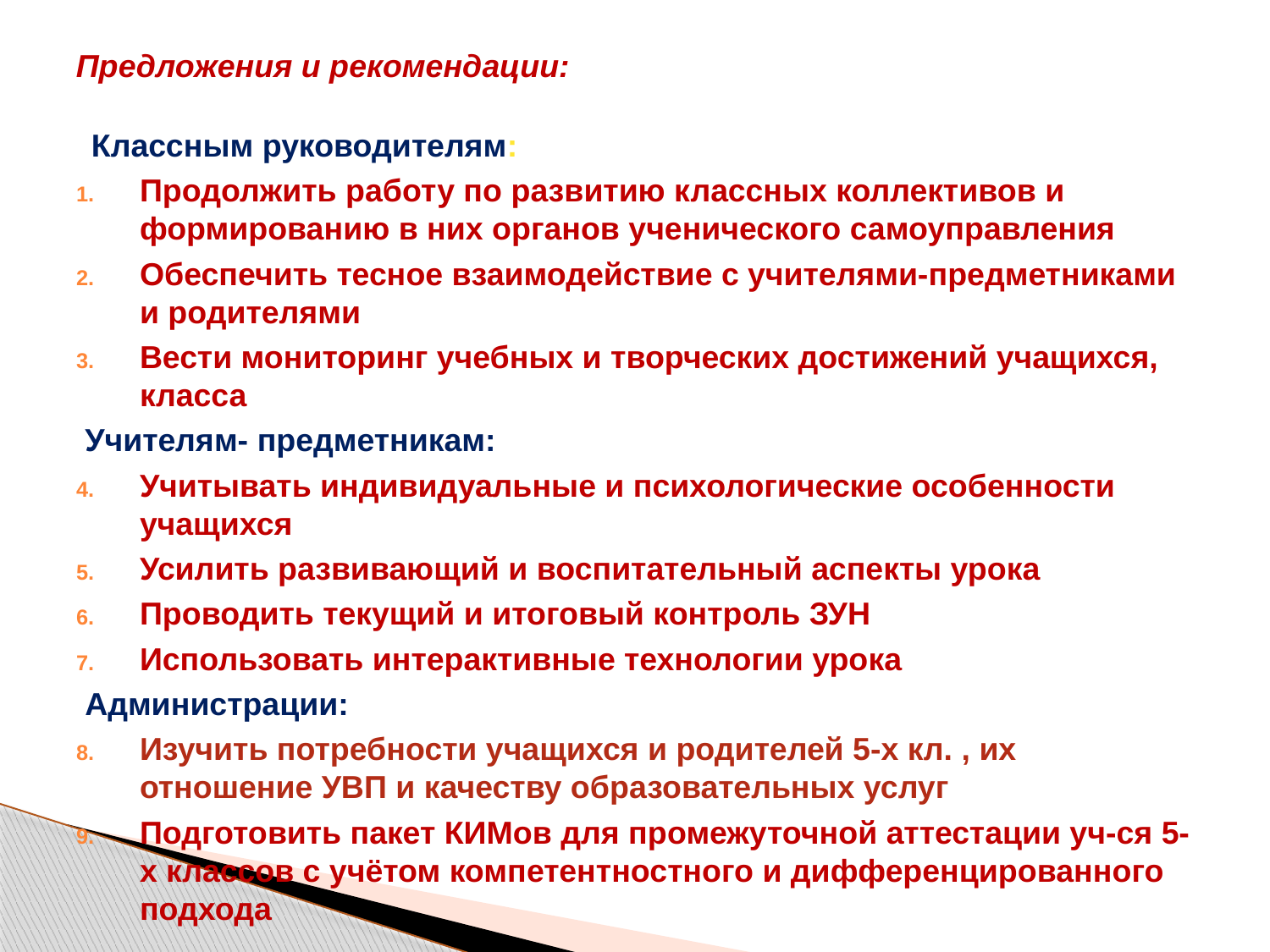

# Предложения и рекомендации:
Классным руководителям:
Продолжить работу по развитию классных коллективов и формированию в них органов ученического самоуправления
Обеспечить тесное взаимодействие с учителями-предметниками и родителями
Вести мониторинг учебных и творческих достижений учащихся, класса
 Учителям- предметникам:
Учитывать индивидуальные и психологические особенности учащихся
Усилить развивающий и воспитательный аспекты урока
Проводить текущий и итоговый контроль ЗУН
Использовать интерактивные технологии урока
 Администрации:
Изучить потребности учащихся и родителей 5-х кл. , их отношение УВП и качеству образовательных услуг
Подготовить пакет КИМов для промежуточной аттестации уч-ся 5-х классов с учётом компетентностного и дифференцированного подхода